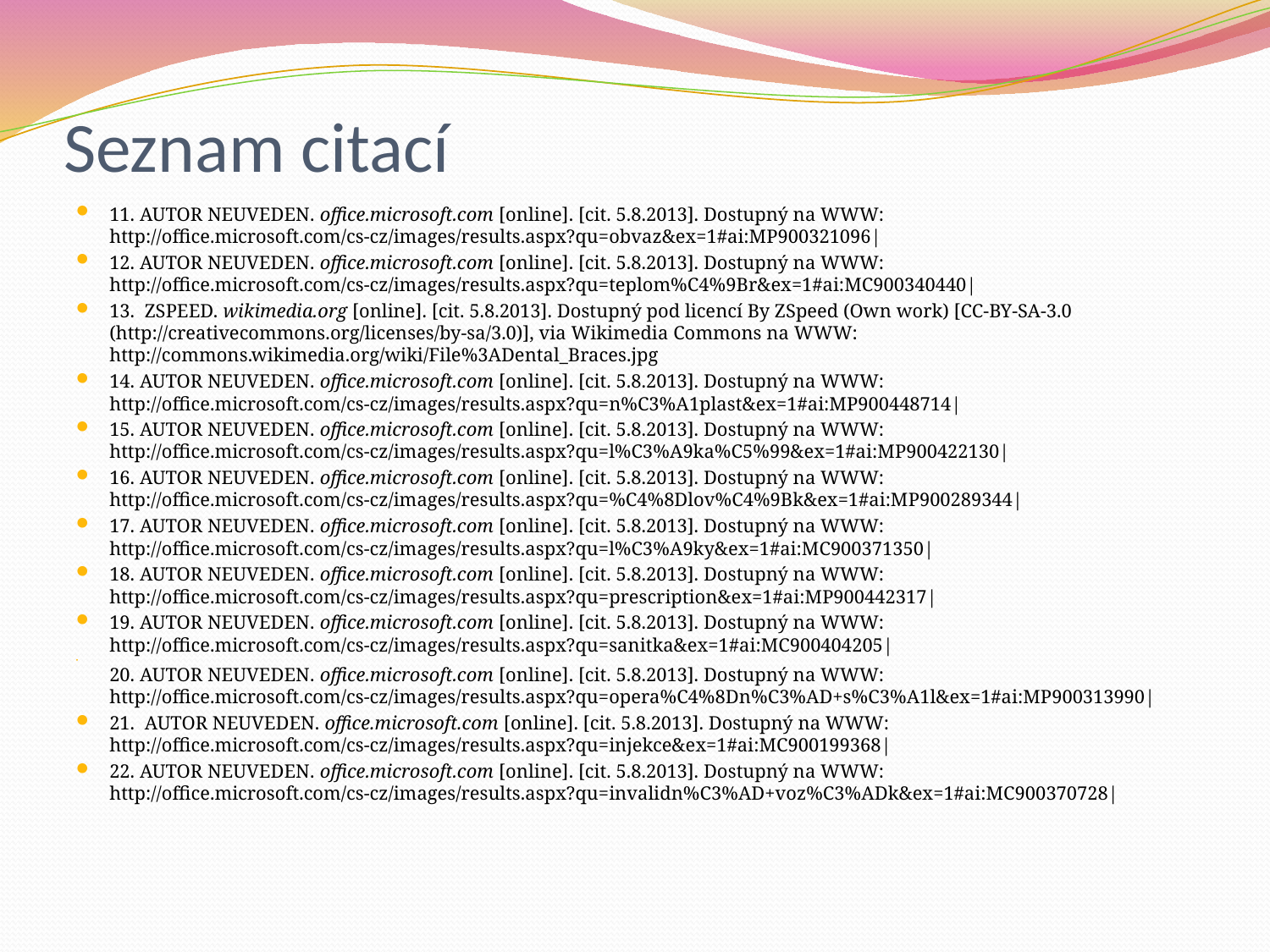

# Seznam citací
11. AUTOR NEUVEDEN. office.microsoft.com [online]. [cit. 5.8.2013]. Dostupný na WWW: http://office.microsoft.com/cs-cz/images/results.aspx?qu=obvaz&ex=1#ai:MP900321096|
12. AUTOR NEUVEDEN. office.microsoft.com [online]. [cit. 5.8.2013]. Dostupný na WWW: http://office.microsoft.com/cs-cz/images/results.aspx?qu=teplom%C4%9Br&ex=1#ai:MC900340440|
13.  ZSPEED. wikimedia.org [online]. [cit. 5.8.2013]. Dostupný pod licencí By ZSpeed (Own work) [CC-BY-SA-3.0 (http://creativecommons.org/licenses/by-sa/3.0)], via Wikimedia Commons na WWW: http://commons.wikimedia.org/wiki/File%3ADental_Braces.jpg
14. AUTOR NEUVEDEN. office.microsoft.com [online]. [cit. 5.8.2013]. Dostupný na WWW: http://office.microsoft.com/cs-cz/images/results.aspx?qu=n%C3%A1plast&ex=1#ai:MP900448714|
15. AUTOR NEUVEDEN. office.microsoft.com [online]. [cit. 5.8.2013]. Dostupný na WWW: http://office.microsoft.com/cs-cz/images/results.aspx?qu=l%C3%A9ka%C5%99&ex=1#ai:MP900422130|
16. AUTOR NEUVEDEN. office.microsoft.com [online]. [cit. 5.8.2013]. Dostupný na WWW: http://office.microsoft.com/cs-cz/images/results.aspx?qu=%C4%8Dlov%C4%9Bk&ex=1#ai:MP900289344|
17. AUTOR NEUVEDEN. office.microsoft.com [online]. [cit. 5.8.2013]. Dostupný na WWW: http://office.microsoft.com/cs-cz/images/results.aspx?qu=l%C3%A9ky&ex=1#ai:MC900371350|
18. AUTOR NEUVEDEN. office.microsoft.com [online]. [cit. 5.8.2013]. Dostupný na WWW: http://office.microsoft.com/cs-cz/images/results.aspx?qu=prescription&ex=1#ai:MP900442317|
19. AUTOR NEUVEDEN. office.microsoft.com [online]. [cit. 5.8.2013]. Dostupný na WWW: http://office.microsoft.com/cs-cz/images/results.aspx?qu=sanitka&ex=1#ai:MC900404205|
20. AUTOR NEUVEDEN. office.microsoft.com [online]. [cit. 5.8.2013]. Dostupný na WWW: http://office.microsoft.com/cs-cz/images/results.aspx?qu=opera%C4%8Dn%C3%AD+s%C3%A1l&ex=1#ai:MP900313990|
21.  AUTOR NEUVEDEN. office.microsoft.com [online]. [cit. 5.8.2013]. Dostupný na WWW: http://office.microsoft.com/cs-cz/images/results.aspx?qu=injekce&ex=1#ai:MC900199368|
22. AUTOR NEUVEDEN. office.microsoft.com [online]. [cit. 5.8.2013]. Dostupný na WWW: http://office.microsoft.com/cs-cz/images/results.aspx?qu=invalidn%C3%AD+voz%C3%ADk&ex=1#ai:MC900370728|